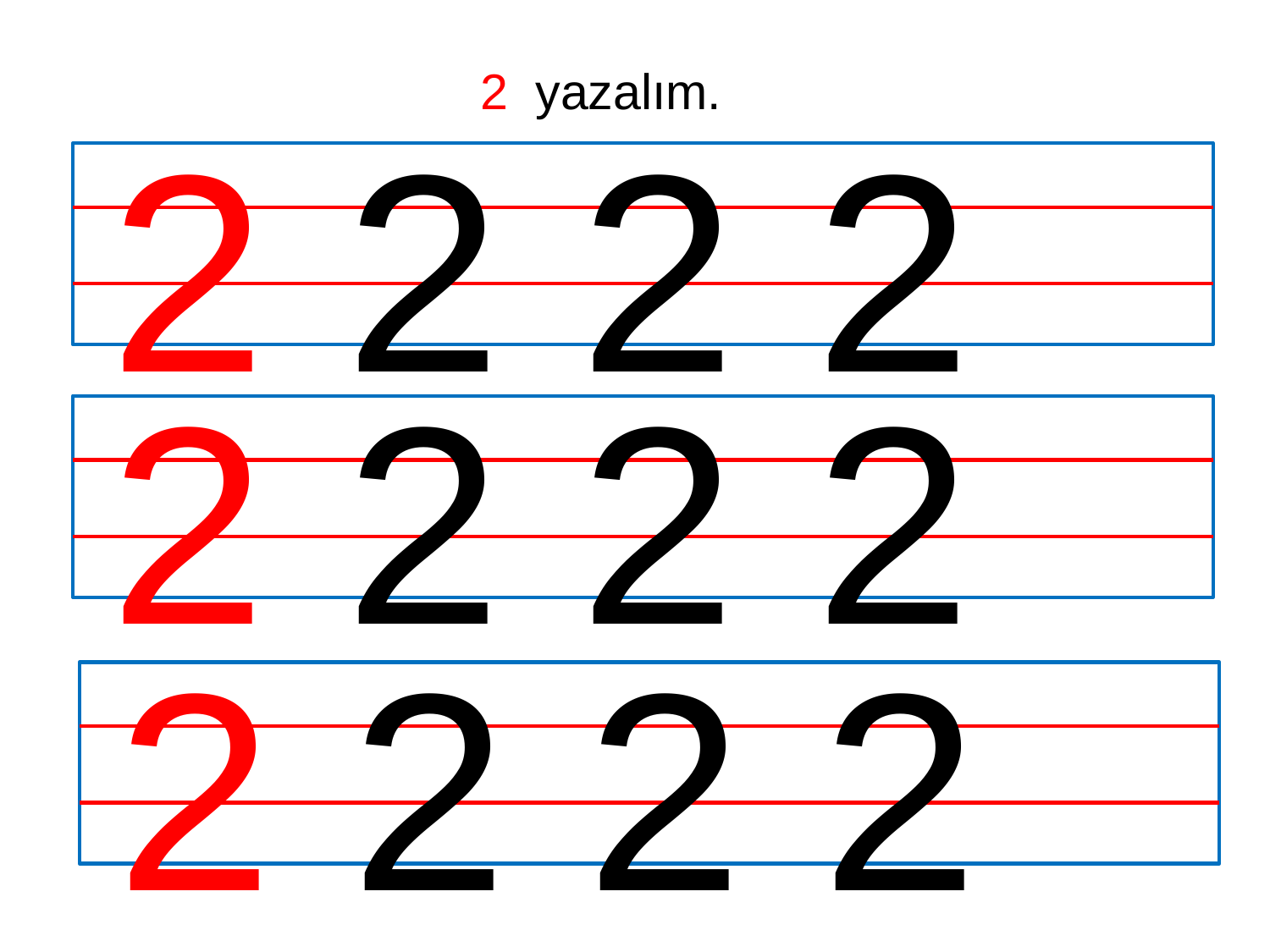

2  yazalım.

2 2 2 2

2 2 2 2

2 2 2 2